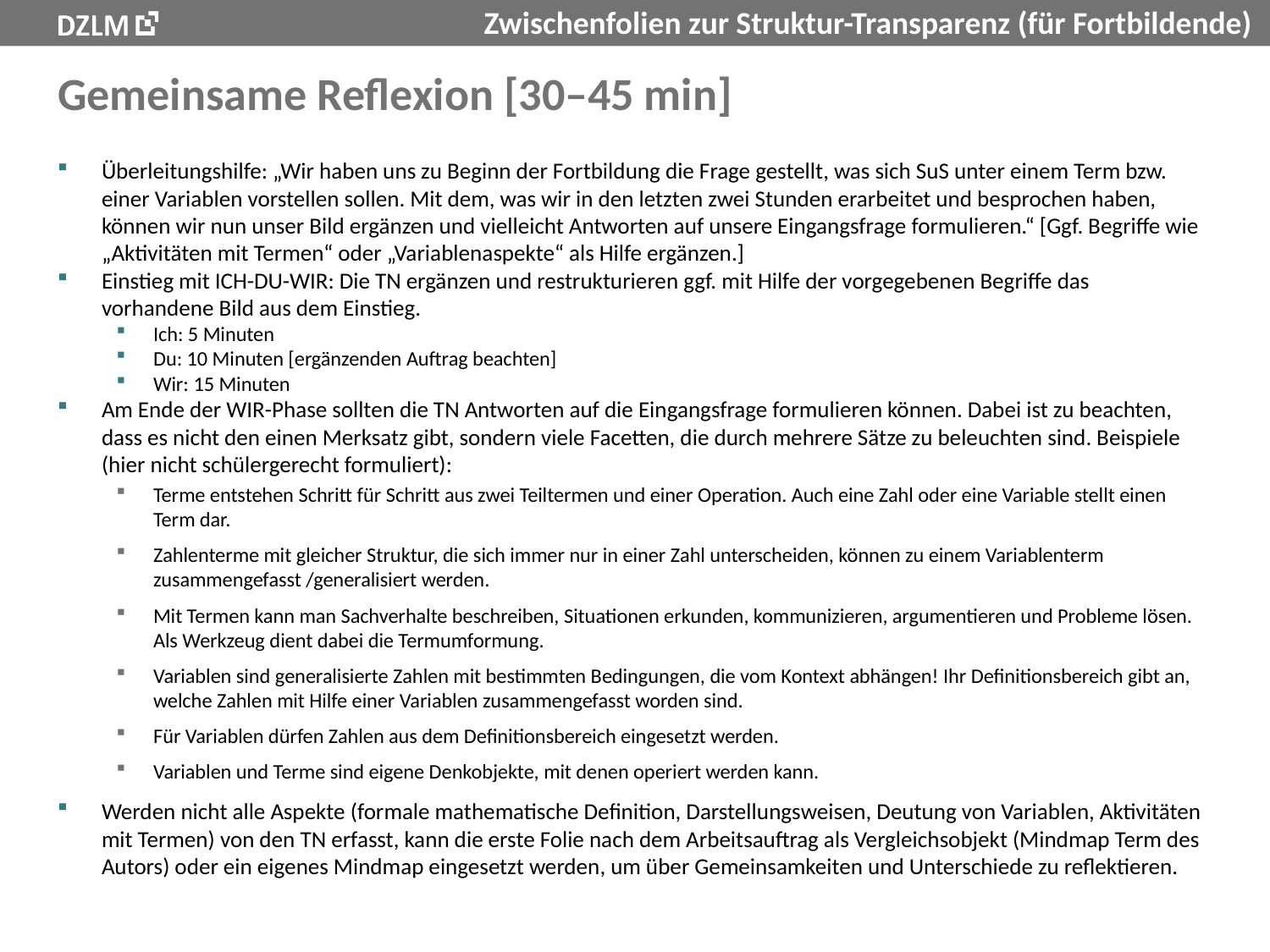

# Gemeinsame Reflexion [30–45 min]
Überleitungshilfe: „Wir haben uns zu Beginn der Fortbildung die Frage gestellt, was sich SuS unter einem Term bzw. einer Variablen vorstellen sollen. Mit dem, was wir in den letzten zwei Stunden erarbeitet und besprochen haben, können wir nun unser Bild ergänzen und vielleicht Antworten auf unsere Eingangsfrage formulieren.“ [Ggf. Begriffe wie „Aktivitäten mit Termen“ oder „Variablenaspekte“ als Hilfe ergänzen.]
Einstieg mit ICH-DU-WIR: Die TN ergänzen und restrukturieren ggf. mit Hilfe der vorgegebenen Begriffe das vorhandene Bild aus dem Einstieg.
Ich: 5 Minuten
Du: 10 Minuten [ergänzenden Auftrag beachten]
Wir: 15 Minuten
Am Ende der WIR-Phase sollten die TN Antworten auf die Eingangsfrage formulieren können. Dabei ist zu beachten, dass es nicht den einen Merksatz gibt, sondern viele Facetten, die durch mehrere Sätze zu beleuchten sind. Beispiele (hier nicht schülergerecht formuliert):
Terme entstehen Schritt für Schritt aus zwei Teiltermen und einer Operation. Auch eine Zahl oder eine Variable stellt einen Term dar.
Zahlenterme mit gleicher Struktur, die sich immer nur in einer Zahl unterscheiden, können zu einem Variablenterm zusammengefasst /generalisiert werden.
Mit Termen kann man Sachverhalte beschreiben, Situationen erkunden, kommunizieren, argumentieren und Probleme lösen. Als Werkzeug dient dabei die Termumformung.
Variablen sind generalisierte Zahlen mit bestimmten Bedingungen, die vom Kontext abhängen! Ihr Definitionsbereich gibt an, welche Zahlen mit Hilfe einer Variablen zusammengefasst worden sind.
Für Variablen dürfen Zahlen aus dem Definitionsbereich eingesetzt werden.
Variablen und Terme sind eigene Denkobjekte, mit denen operiert werden kann.
Werden nicht alle Aspekte (formale mathematische Definition, Darstellungsweisen, Deutung von Variablen, Aktivitäten mit Termen) von den TN erfasst, kann die erste Folie nach dem Arbeitsauftrag als Vergleichsobjekt (Mindmap Term des Autors) oder ein eigenes Mindmap eingesetzt werden, um über Gemeinsamkeiten und Unterschiede zu reflektieren.